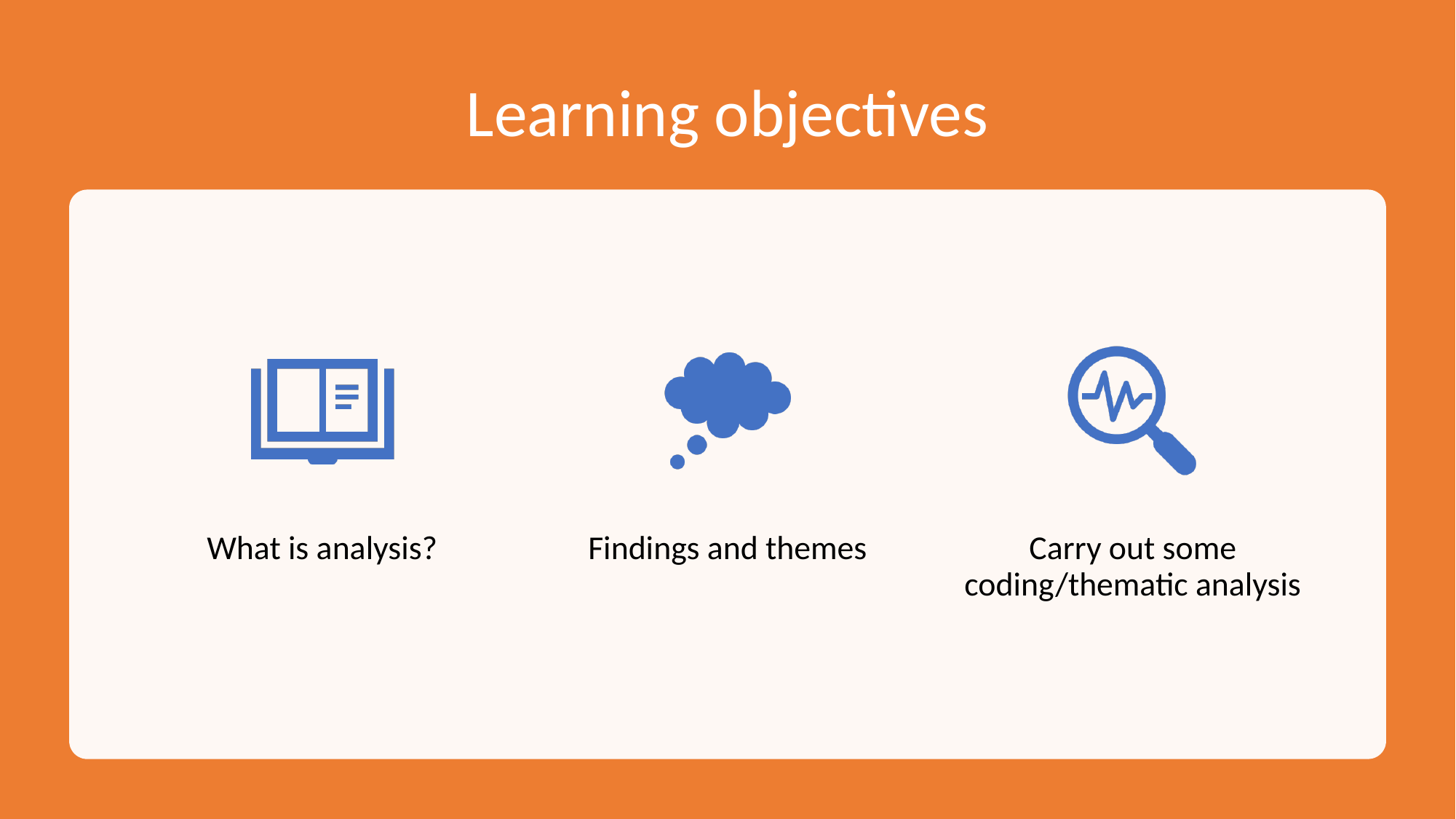

# Learning objectives

What is analysis?
Findings and themes
Carry out some coding/thematic analysis